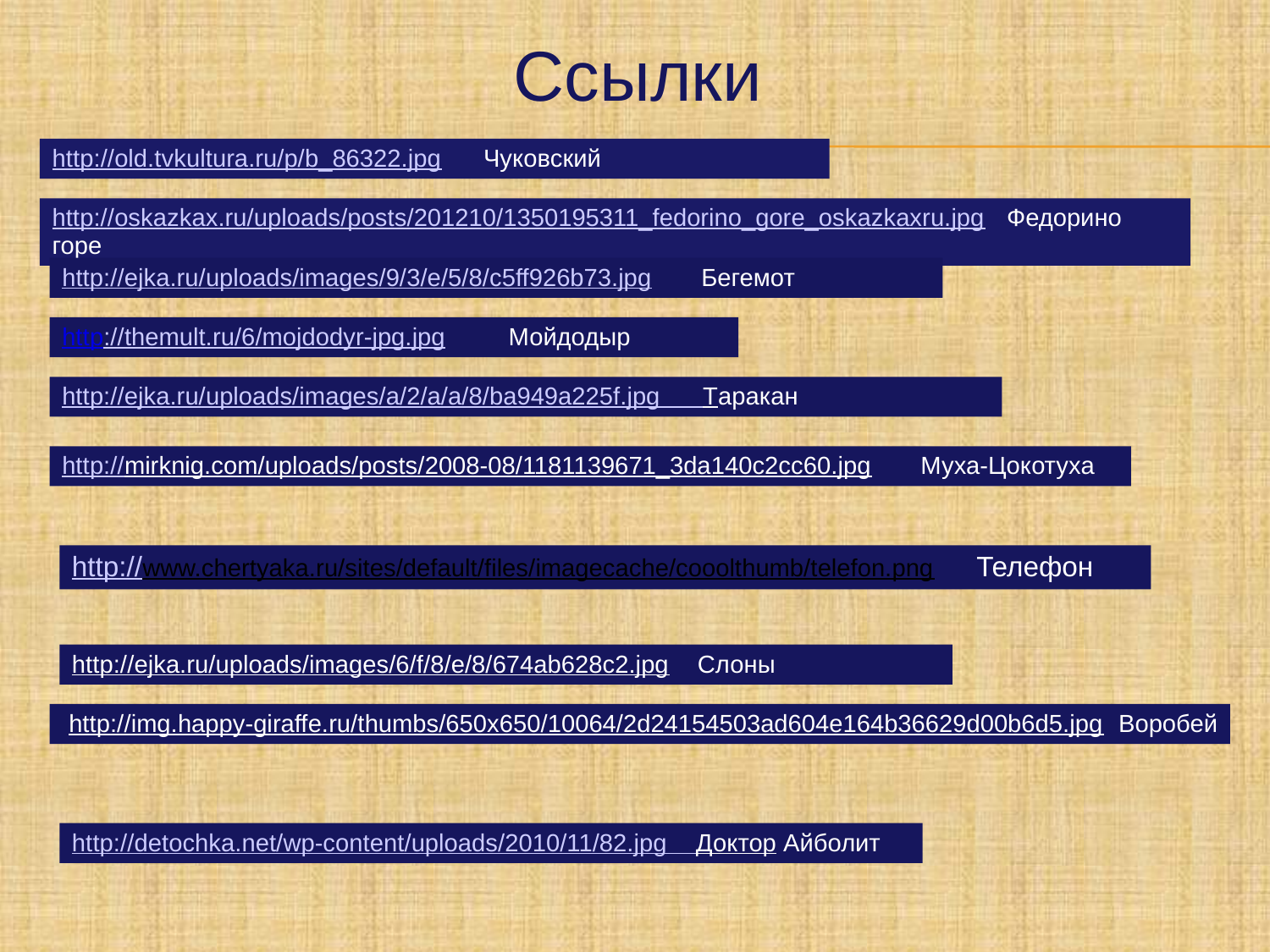

Ссылки
http://old.tvkultura.ru/p/b_86322.jpg      Чуковский
http://oskazkax.ru/uploads/posts/201210/1350195311_fedorino_gore_oskazkaxru.jpg   Федорино горе
http://ejka.ru/uploads/images/9/3/e/5/8/c5ff926b73.jpg       Бегемот
http://themult.ru/6/mojdodyr-jpg.jpg         Мойдодыр
http://ejka.ru/uploads/images/a/2/a/a/8/ba949a225f.jpg      Таракан
http://mirknig.com/uploads/posts/2008-08/1181139671_3da140c2cc60.jpg       Муха-Цокотуха
http://www.chertyaka.ru/sites/default/files/imagecache/cooolthumb/telefon.png      Телефон
http://ejka.ru/uploads/images/6/f/8/e/8/674ab628c2.jpg    Слоны
http://img.happy-giraffe.ru/thumbs/650x650/10064/2d24154503ad604e164b36629d00b6d5.jpg  Воробей
http://detochka.net/wp-content/uploads/2010/11/82.jpg    Доктор Айболит